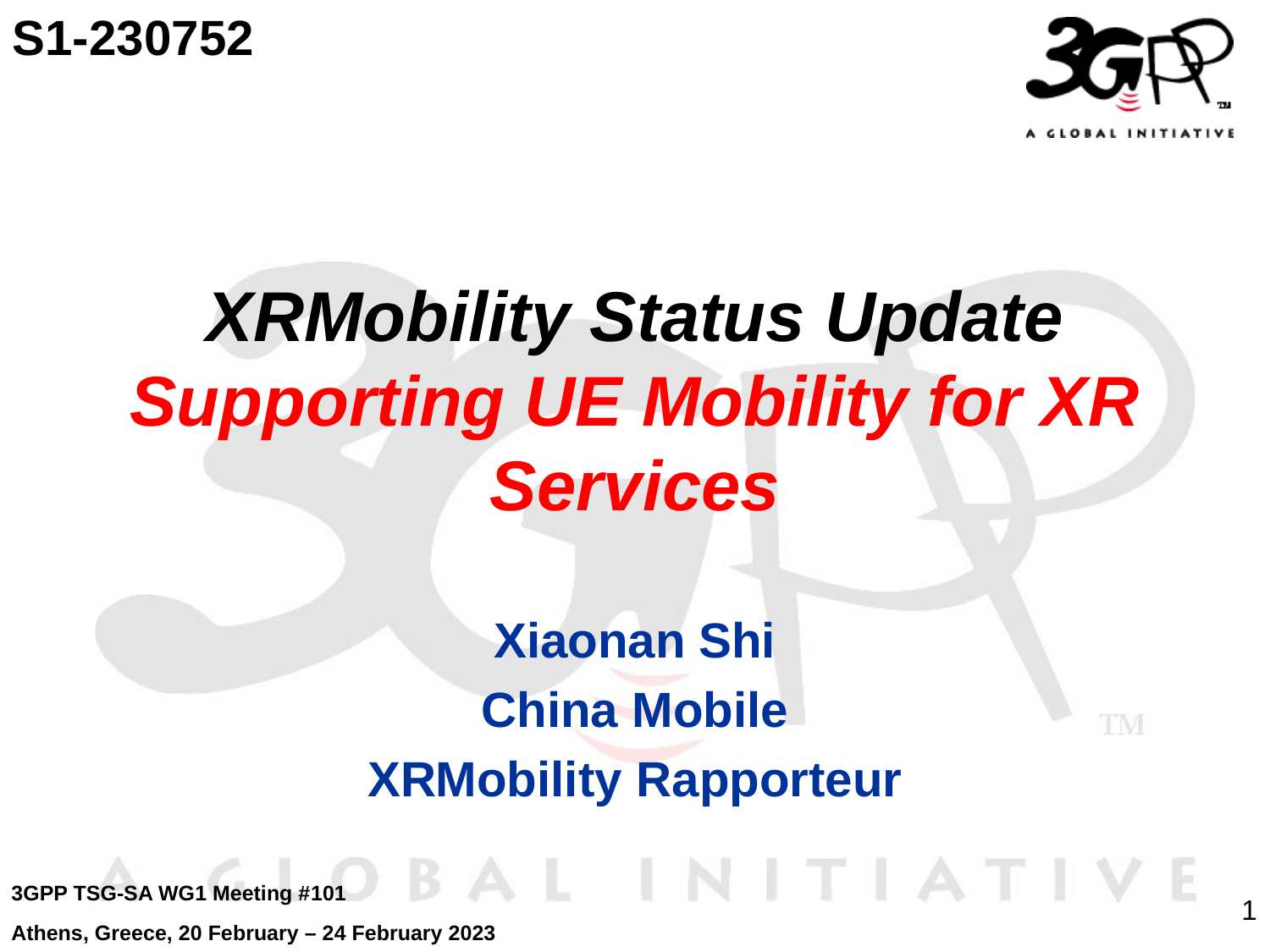

S1-230752
# XRMobility Status Update Supporting UE Mobility for XR Services
Xiaonan Shi
China Mobile
XRMobility Rapporteur
3GPP TSG-SA WG1 Meeting #101
Athens, Greece, 20 February – 24 February 2023
1